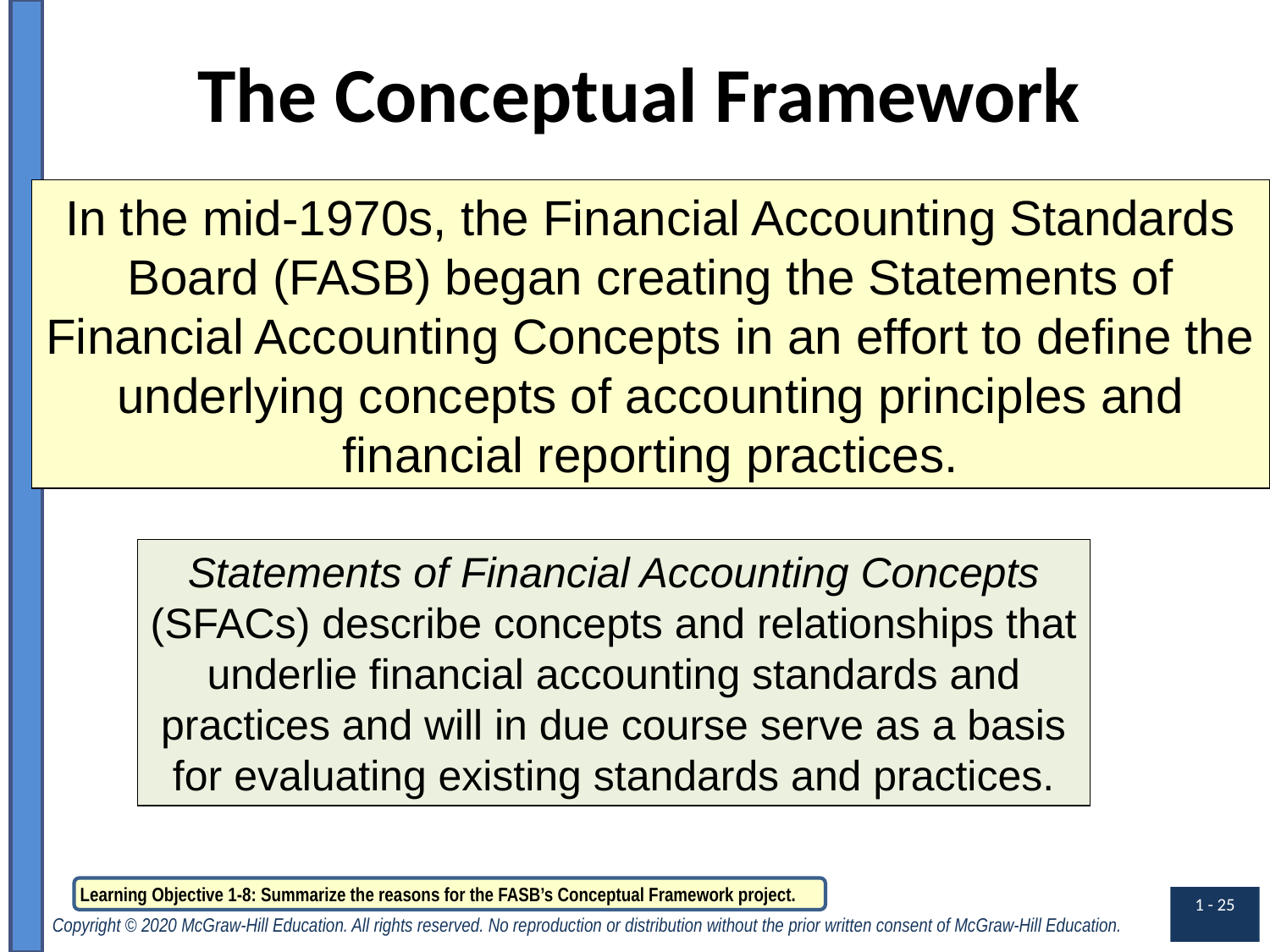

# The Conceptual Framework
In the mid-1970s, the Financial Accounting Standards Board (FASB) began creating the Statements of Financial Accounting Concepts in an effort to define the underlying concepts of accounting principles and financial reporting practices.
Statements of Financial Accounting Concepts (SFACs) describe concepts and relationships that underlie financial accounting standards and practices and will in due course serve as a basis for evaluating existing standards and practices.
 Learning Objective 1-8: Summarize the reasons for the FASB’s Conceptual Framework project.